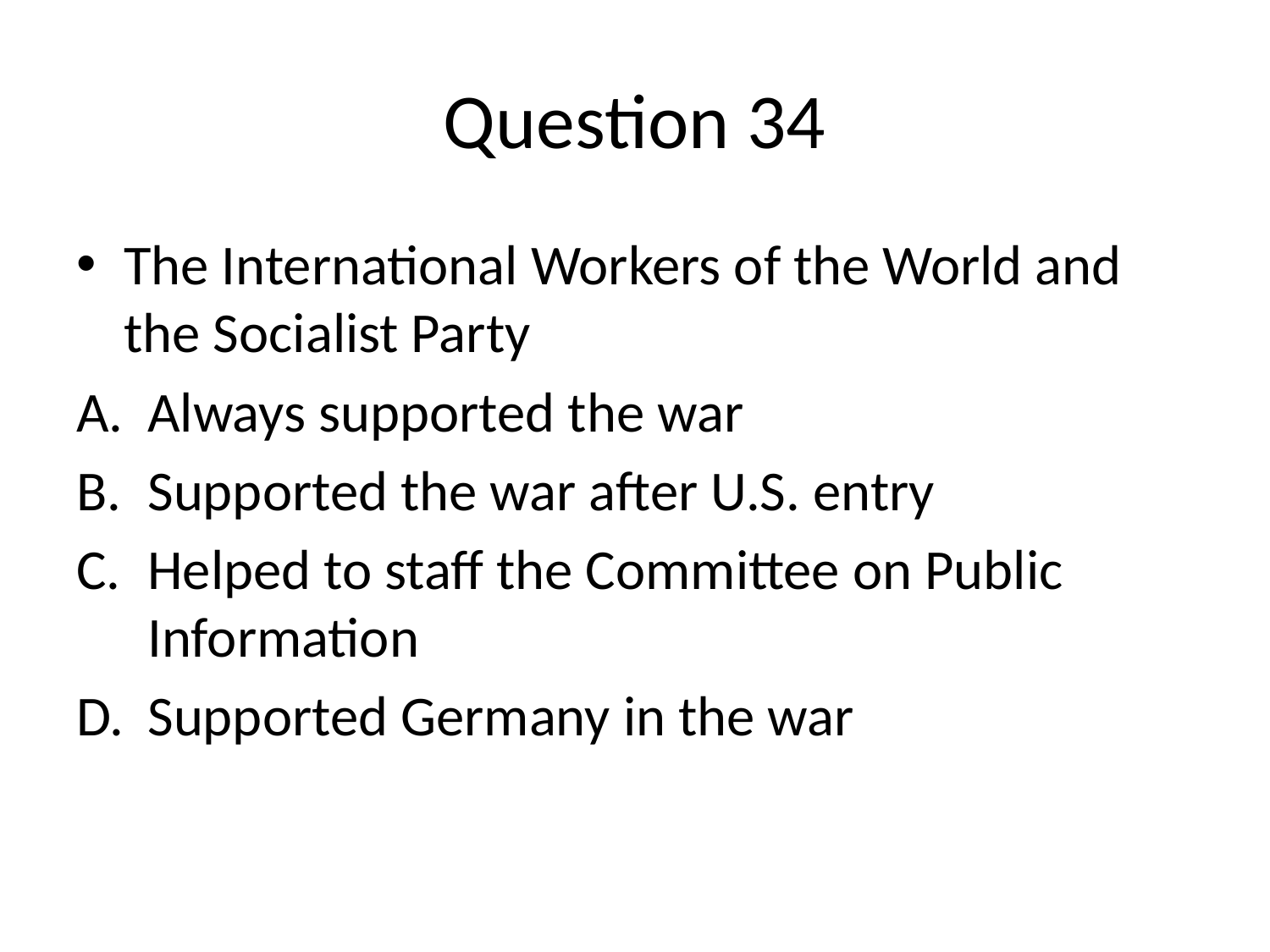

# Question 34
The International Workers of the World and the Socialist Party
Always supported the war
Supported the war after U.S. entry
Helped to staff the Committee on Public Information
Supported Germany in the war